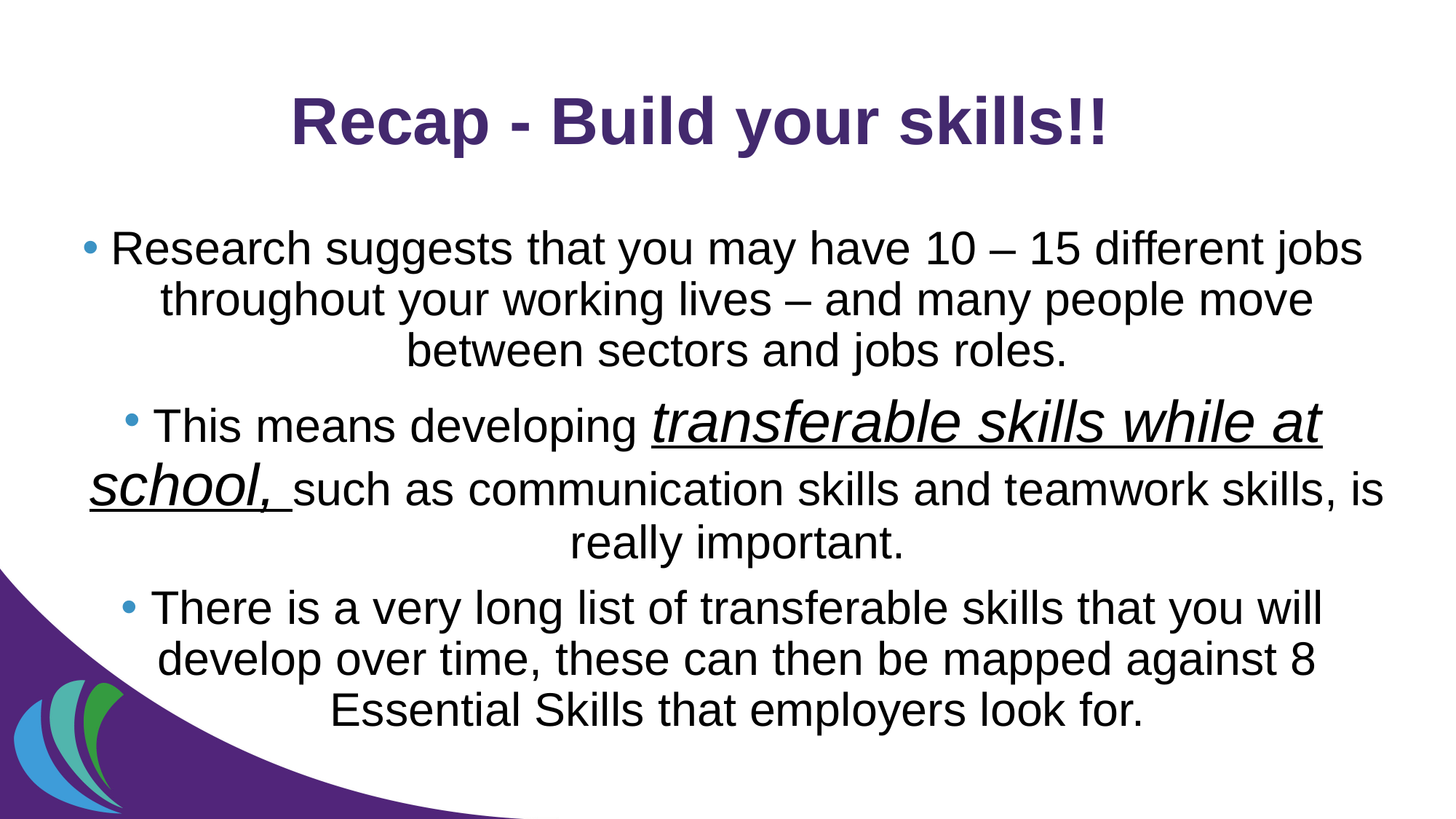

# Recap - Build your skills!!
Research suggests that you may have 10 – 15 different jobs throughout your working lives – and many people move between sectors and jobs roles.
This means developing transferable skills while at school, such as communication skills and teamwork skills, is really important.
There is a very long list of transferable skills that you will develop over time, these can then be mapped against 8 Essential Skills that employers look for.